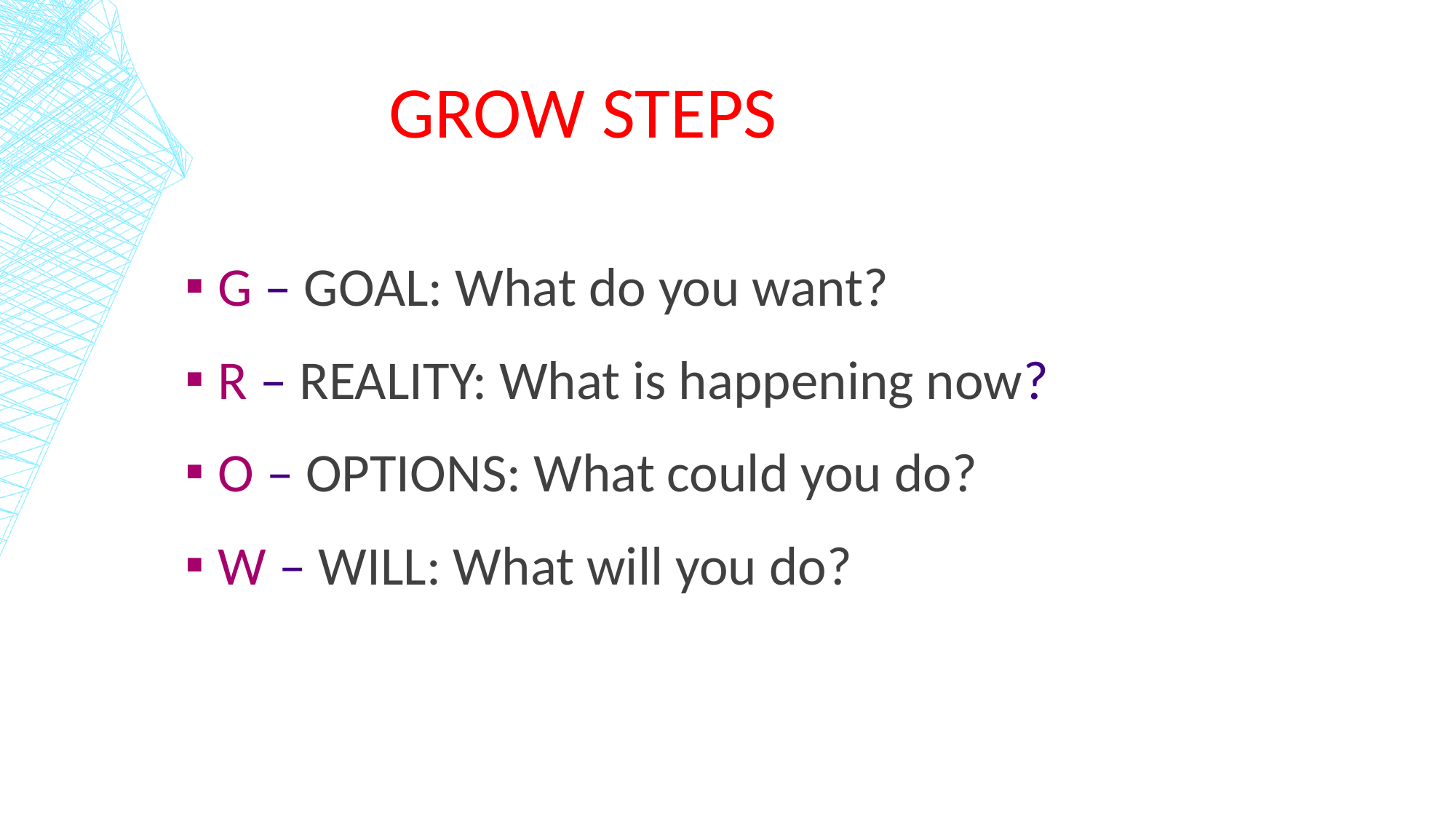

# GROW steps
G – GOAL: What do you want?
R – REALITY: What is happening now?
O – OPTIONS: What could you do?
W – WILL: What will you do?